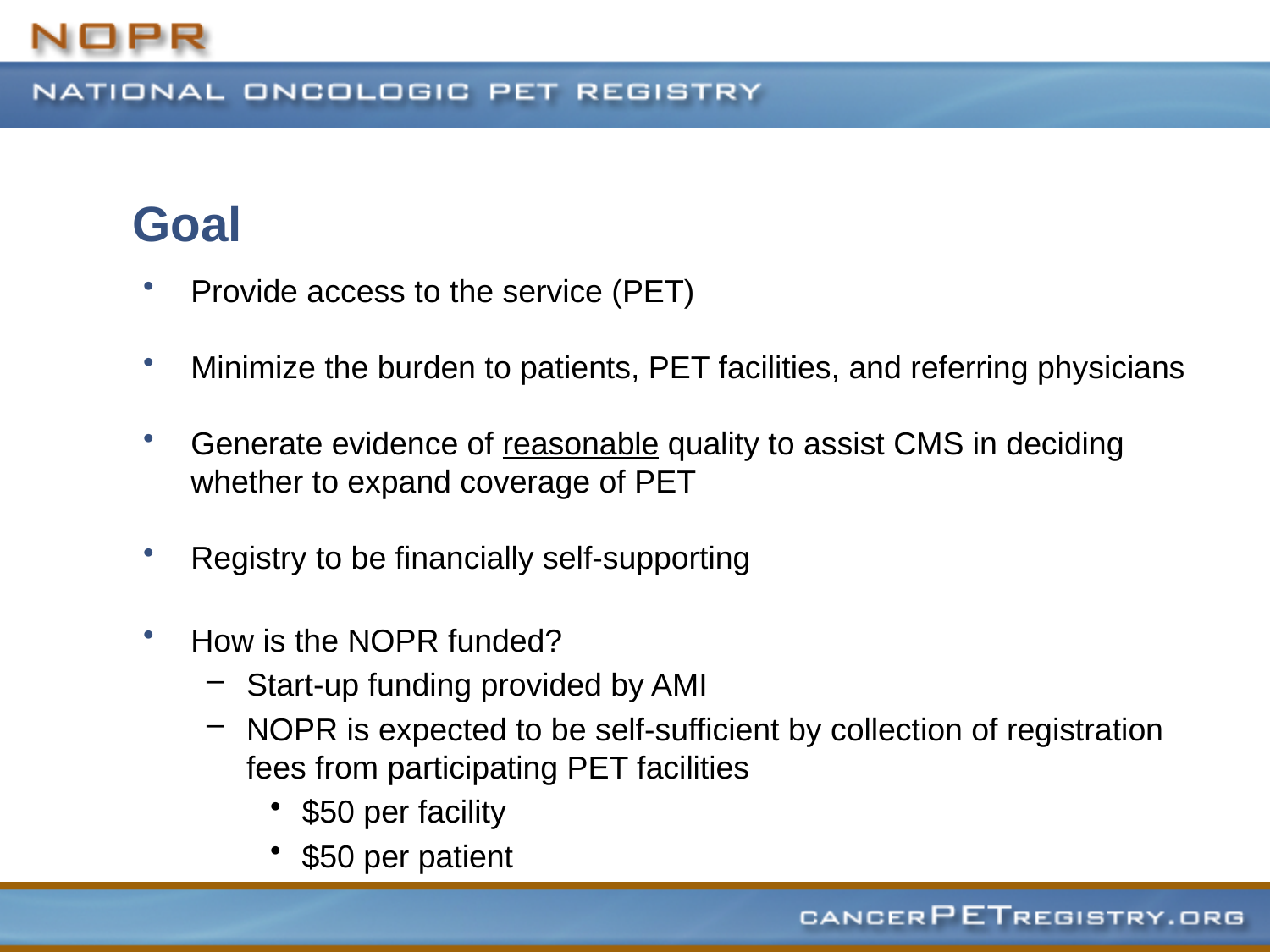

# Goal
Provide access to the service (PET)

Minimize the burden to patients, PET facilities, and referring physicians

Generate evidence of reasonable quality to assist CMS in deciding whether to expand coverage of PET

Registry to be financially self-supporting

How is the NOPR funded?
Start-up funding provided by AMI
NOPR is expected to be self-sufficient by collection of registration fees from participating PET facilities
$50 per facility
$50 per patient